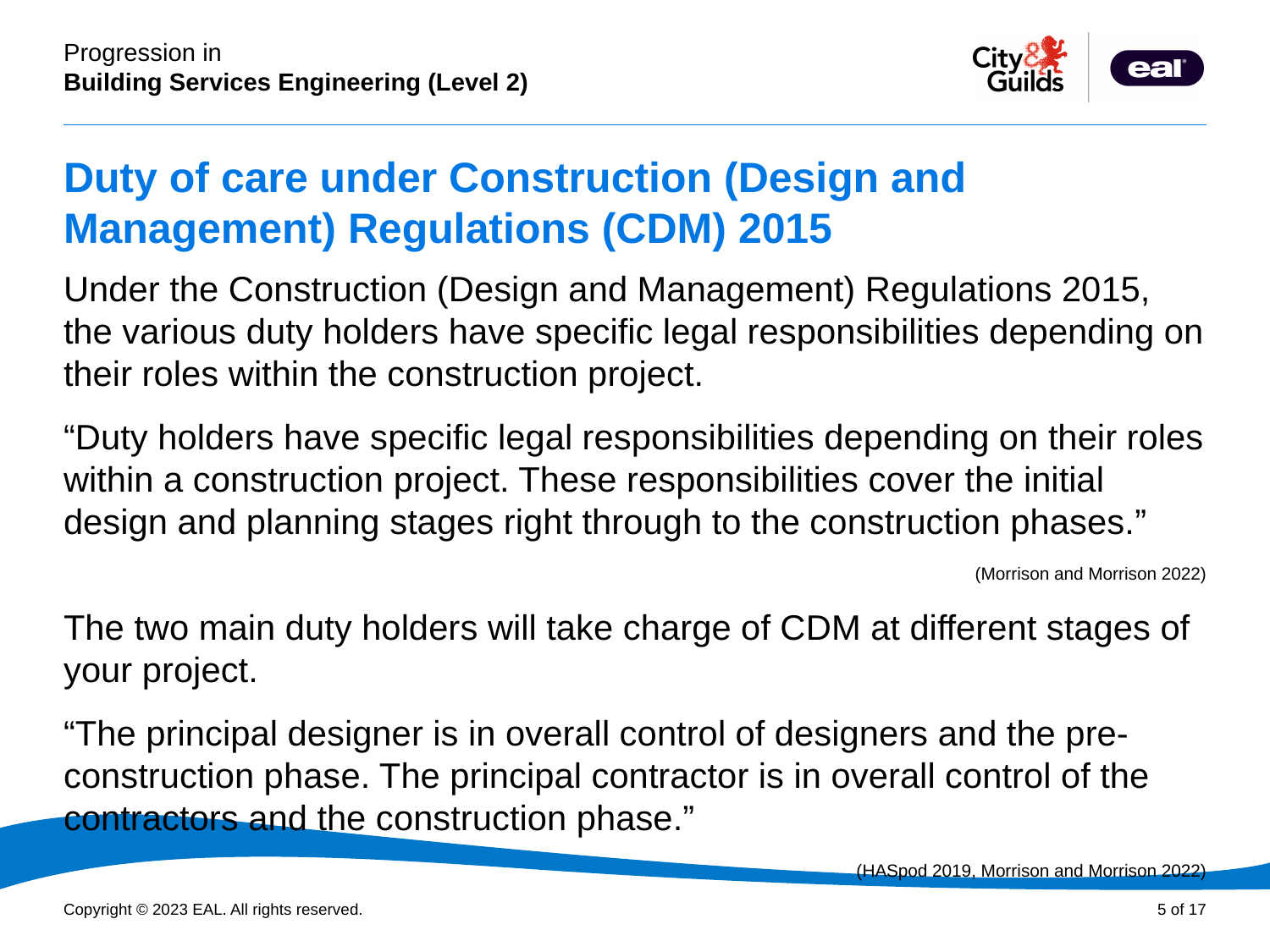

# Duty of care under Construction (Design and  Management) Regulations (CDM) 2015
Under the Construction (Design and Management) Regulations 2015, the various duty holders have specific legal responsibilities depending on their roles within the construction project.
“Duty holders have specific legal responsibilities depending on their roles within a construction project. These responsibilities cover the initial design and planning stages right through to the construction phases.”
(Morrison and Morrison 2022)
The two main duty holders will take charge of CDM at different stages of your project.
“The principal designer is in overall control of designers and the pre-construction phase. The principal contractor is in overall control of the contractors and the construction phase.”
(HASpod 2019, Morrison and Morrison 2022)